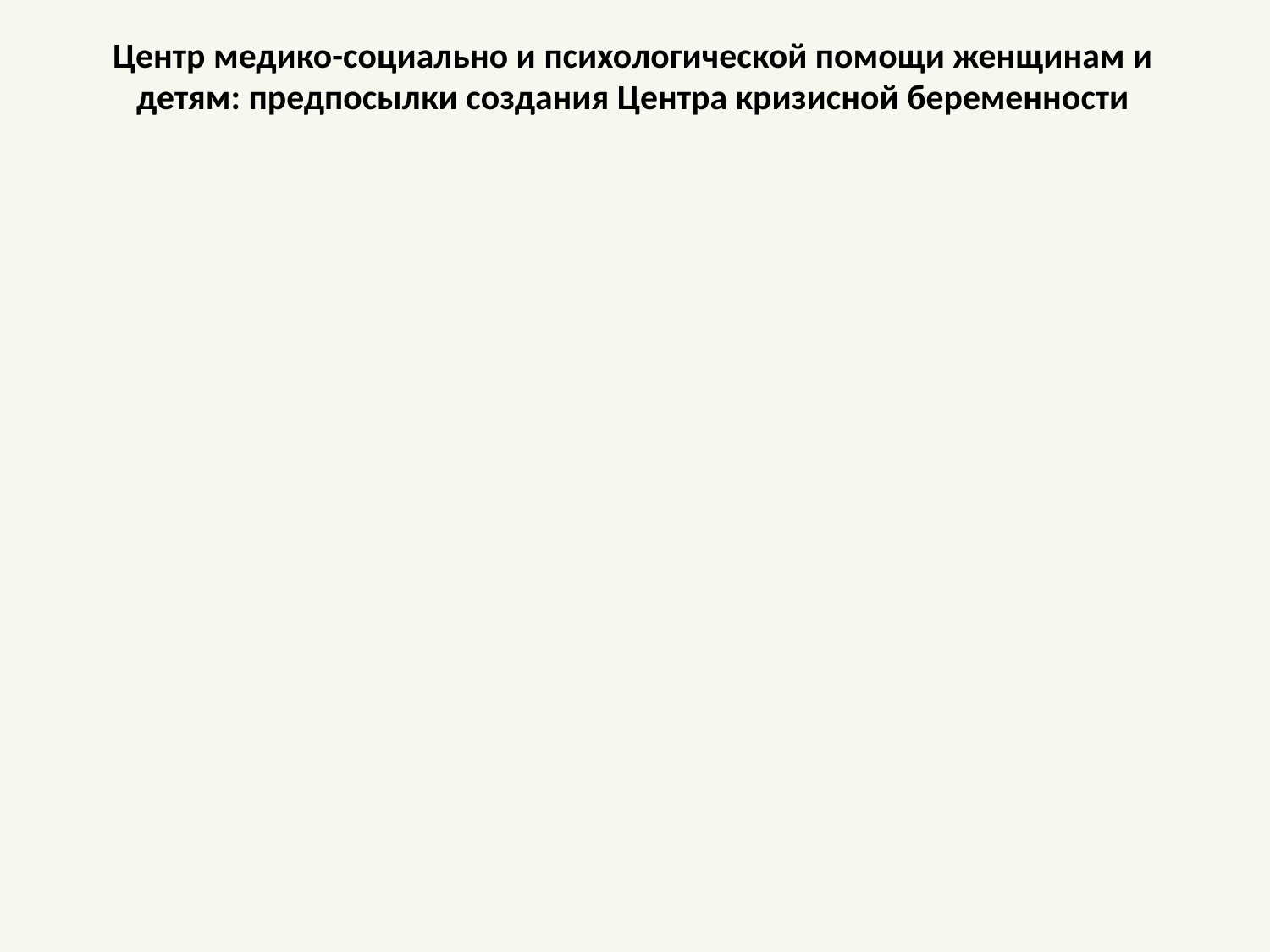

Центр медико-социально и психологической помощи женщинам и детям: предпосылки создания Центра кризисной беременности